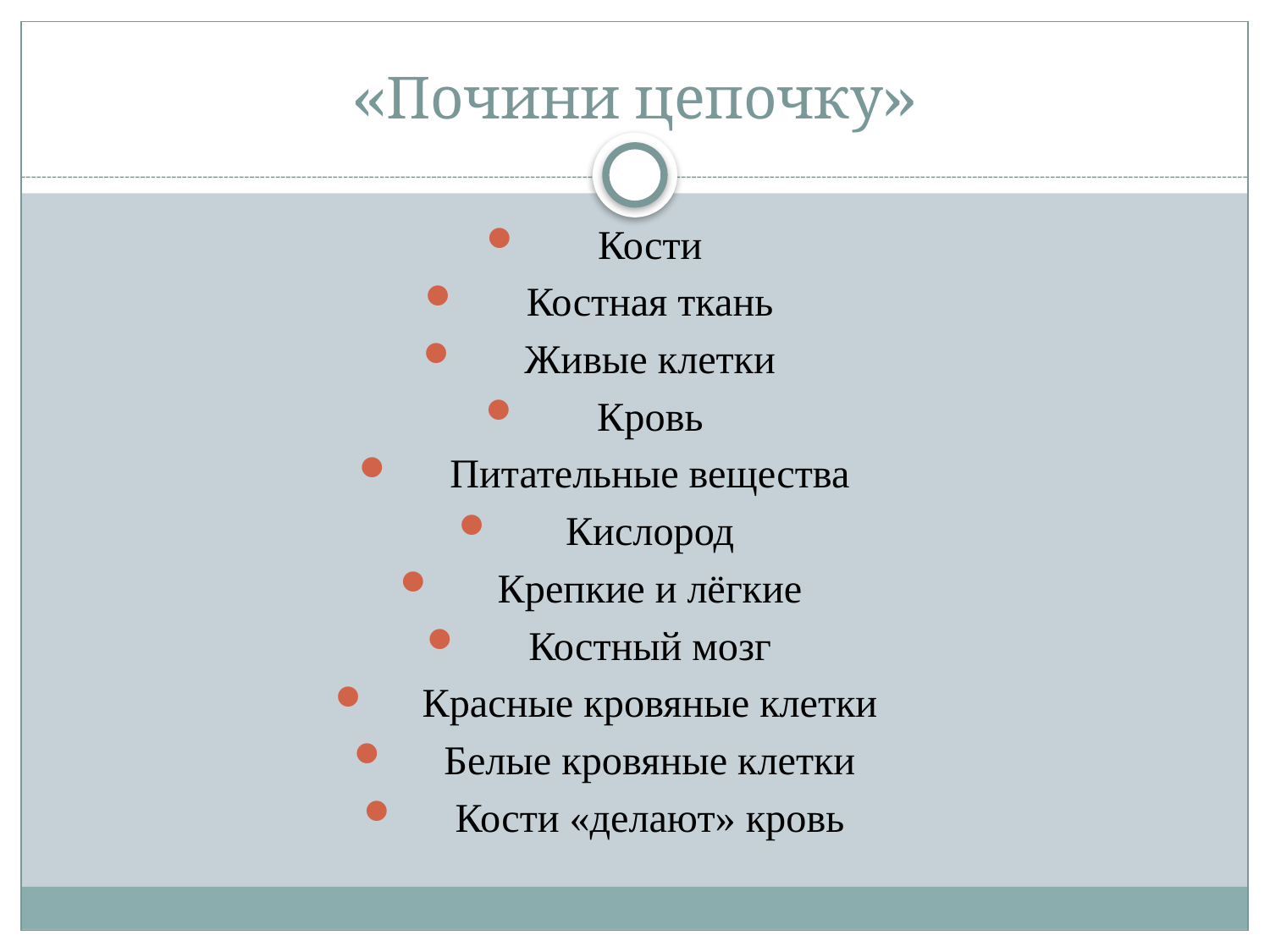

# «Почини цепочку»
Кости
Костная ткань
Живые клетки
Кровь
Питательные вещества
Кислород
Крепкие и лёгкие
Костный мозг
Красные кровяные клетки
Белые кровяные клетки
Кости «делают» кровь